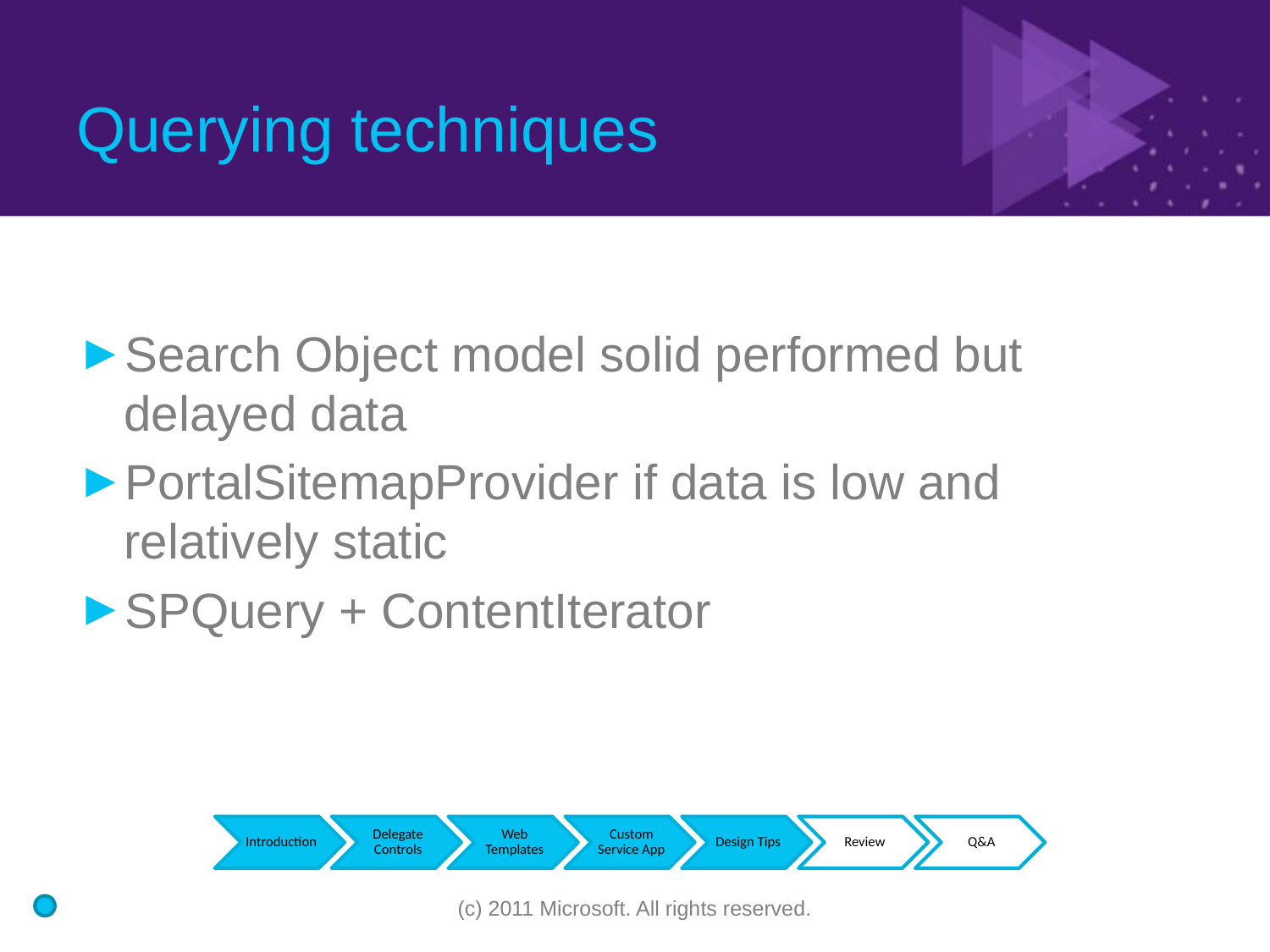

# Querying techniques
Search Object model solid performed but delayed data
PortalSitemapProvider if data is low and relatively static
SPQuery + ContentIterator
Introduction
Delegate Controls
Web Templates
Custom Service App
Design Tips
Review
Q&A
(c) 2011 Microsoft. All rights reserved.